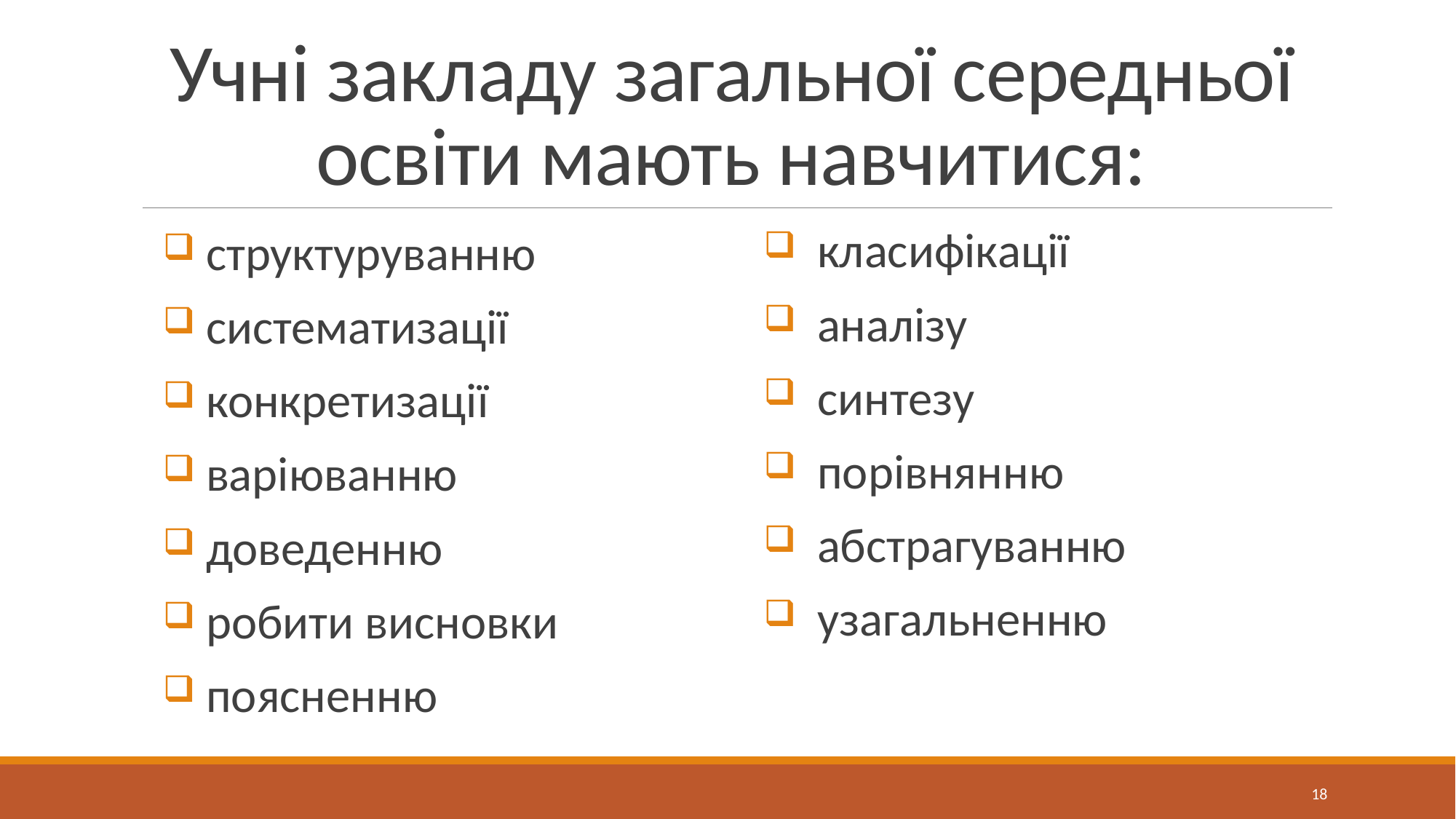

# Учні закладу загальної середньої освіти мають навчитися:
класифікації
аналізу
синтезу
порівнянню
абстрагуванню
узагальненню

структуруванню
систематизації
конкретизації
варіюванню
доведенню
робити висновки
поясненню
18